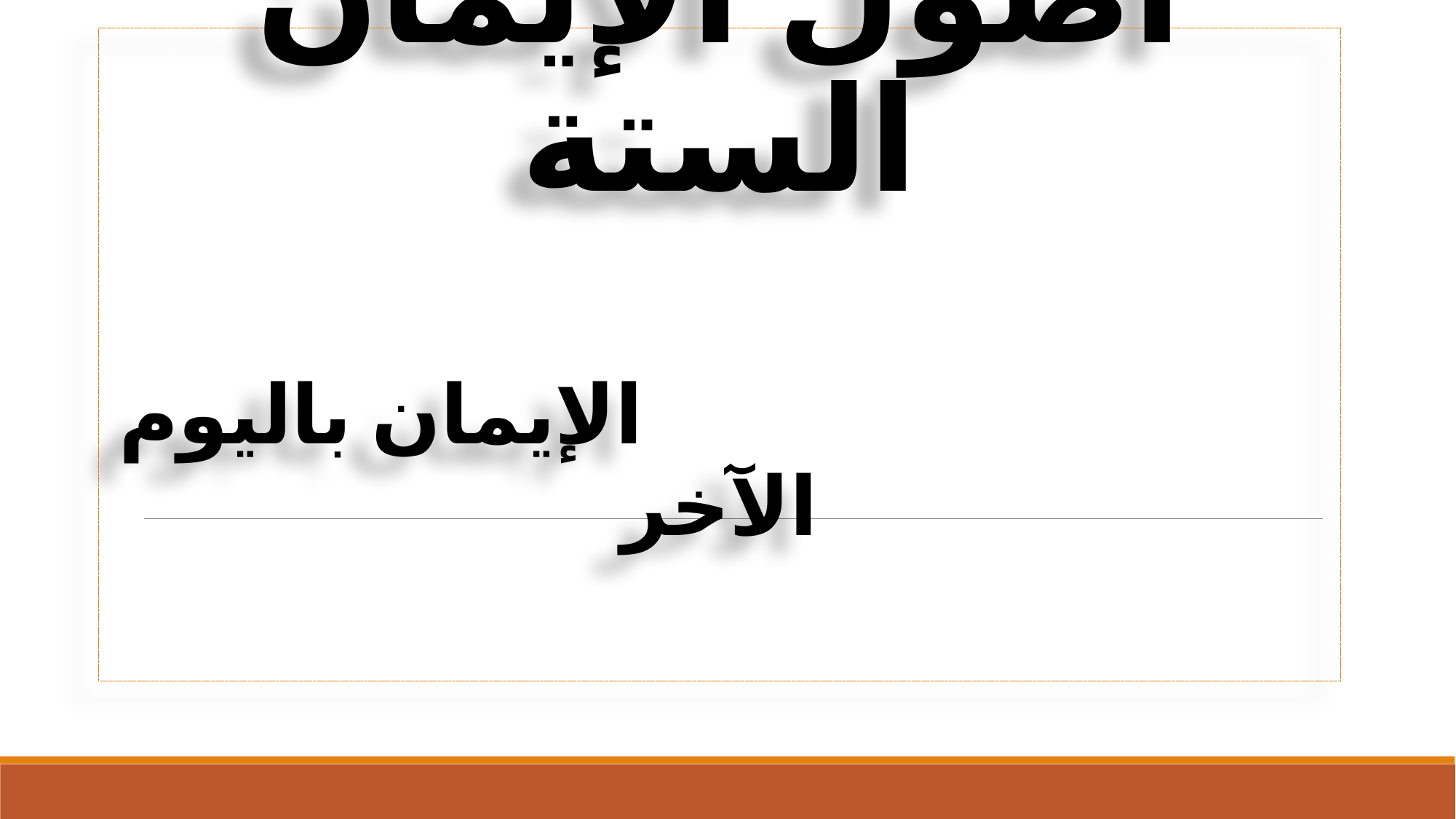

# أصول الإيمان الستة الإيمان باليوم الآخر